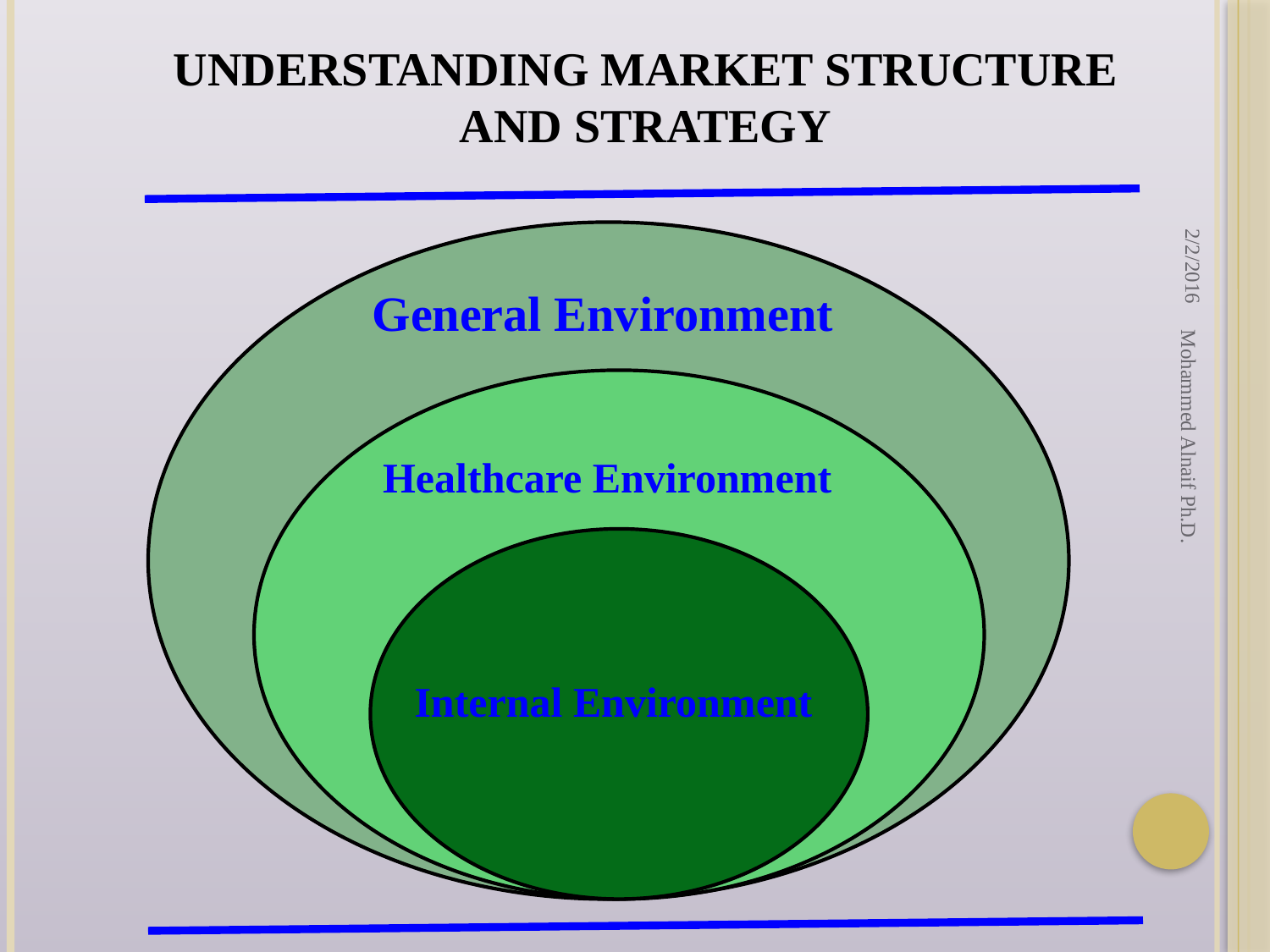

# Understanding Market Structure and Strategy
2/2/2016

General Environment

Healthcare Environment
Mohammed Alnaif Ph.D.

Internal Environment